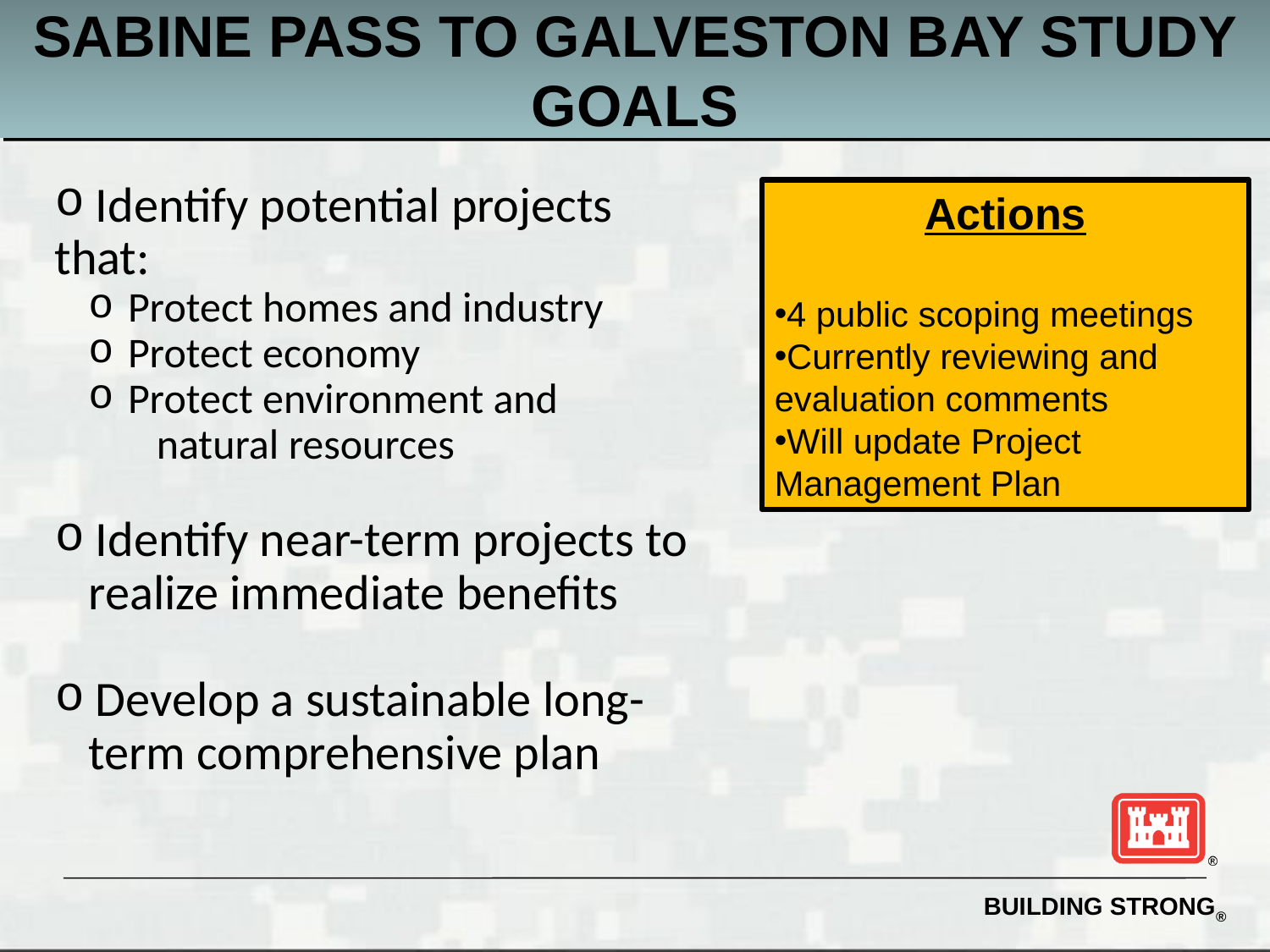

# SABINE PASS TO GALVESTON BAY STUDY GOALS
SABINE PASS TO GALVESTON BAY STUDY GOALS
 Identify potential projects that:
 Protect homes and industry
 Protect economy
 Protect environment and
    natural resources

 Identify near-term projects to
   realize immediate benefits

 Develop a sustainable long-
   term comprehensive plan
Actions

4 public scoping meetings
Currently reviewing and evaluation comments
Will update Project Management Plan